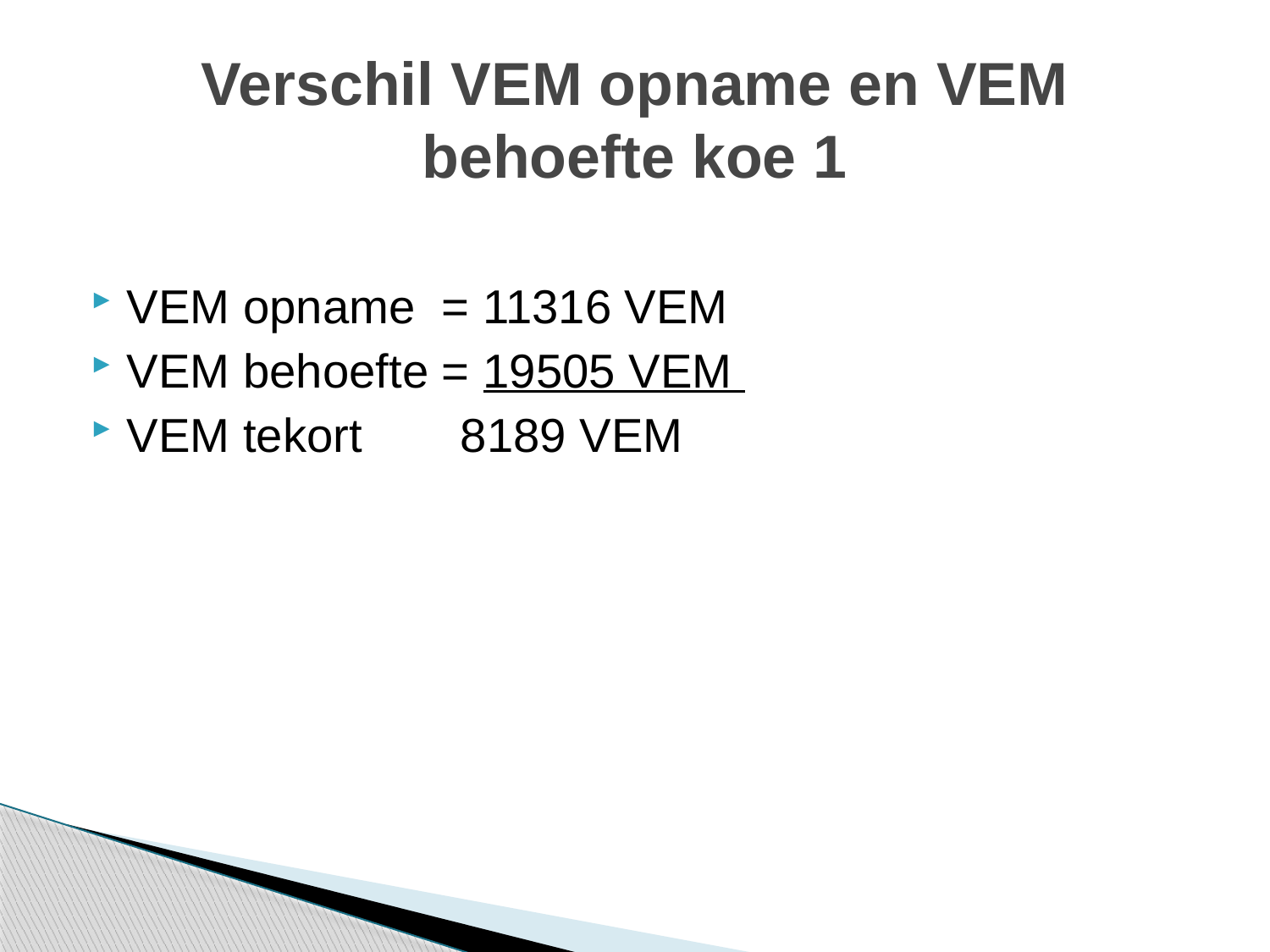

# Verschil VEM opname en VEM behoefte koe 1

VEM opname  = 11316 VEM
VEM behoefte = 19505 VEM
VEM tekort	      8189 VEM